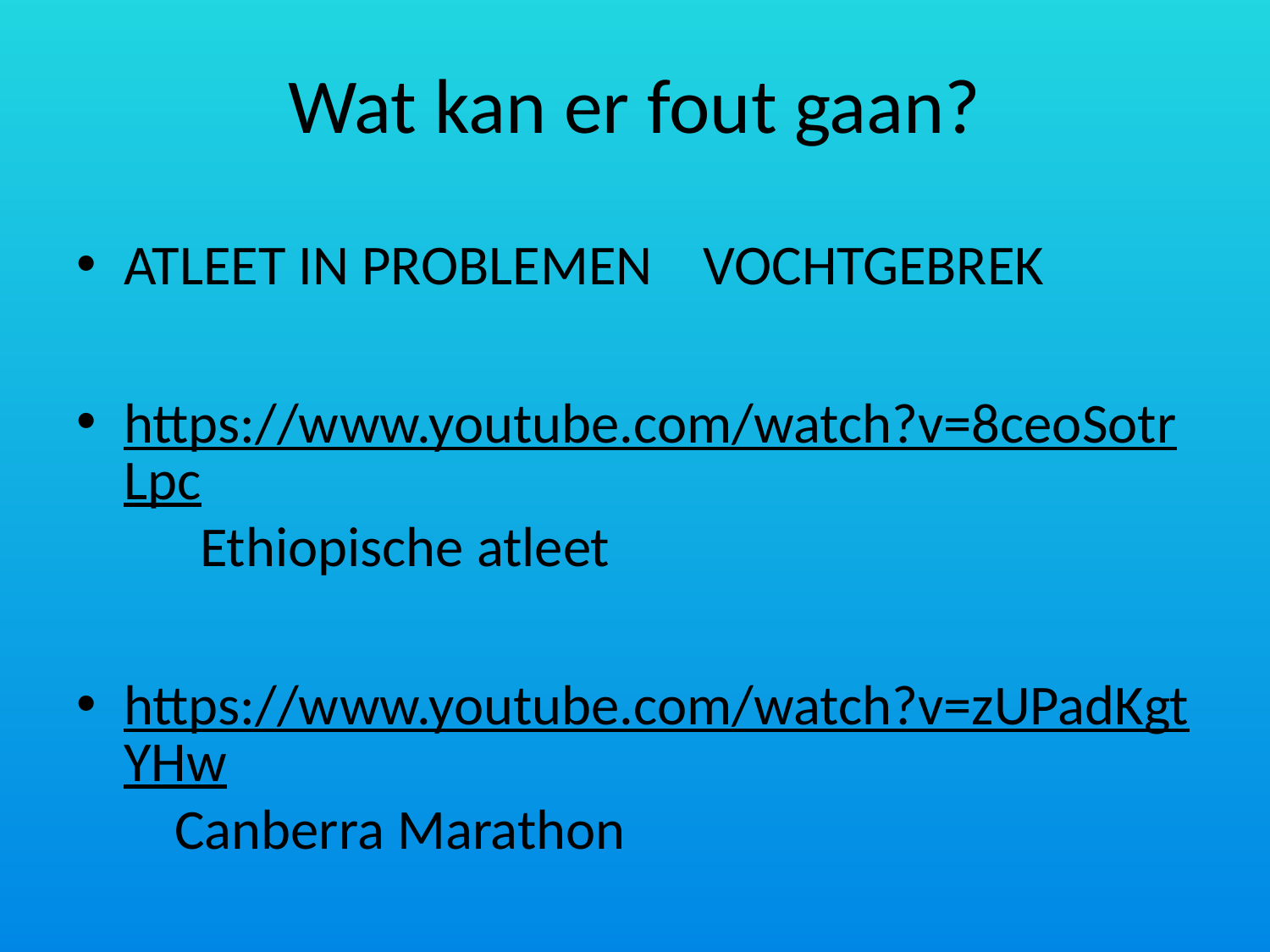

# Wat kan er fout gaan?
ATLEET IN PROBLEMEN    VOCHTGEBREK

https://www.youtube.com/watch?v=8ceoSotrLpc      Ethiopische atleet

https://www.youtube.com/watch?v=zUPadKgtYHw    Canberra Marathon